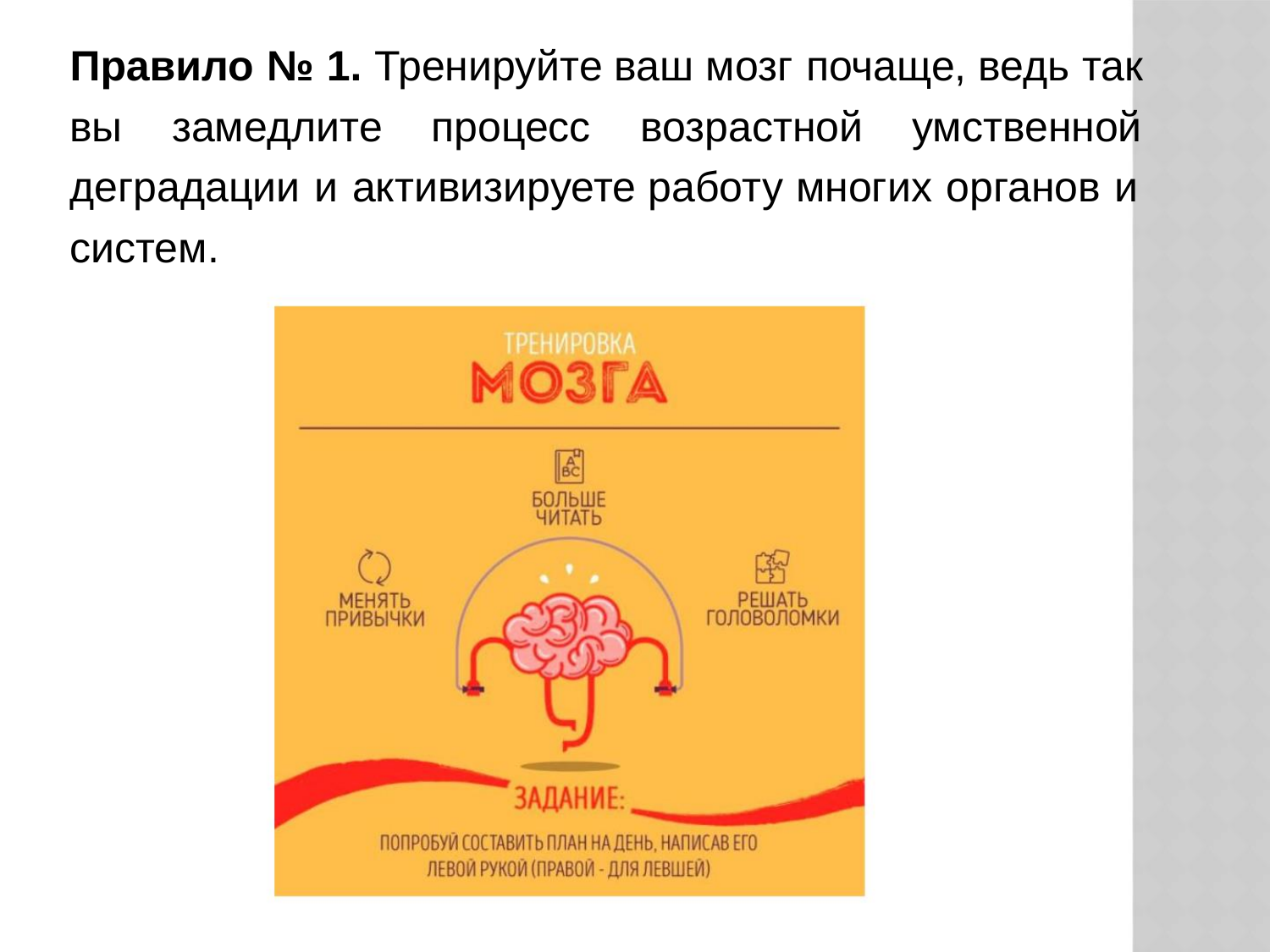

Правило № 1. Тренируйте ваш мозг почаще, ведь так
вы замедлите процесс возрастной умственной
деградации и активизируете работу многих органов и
систем.